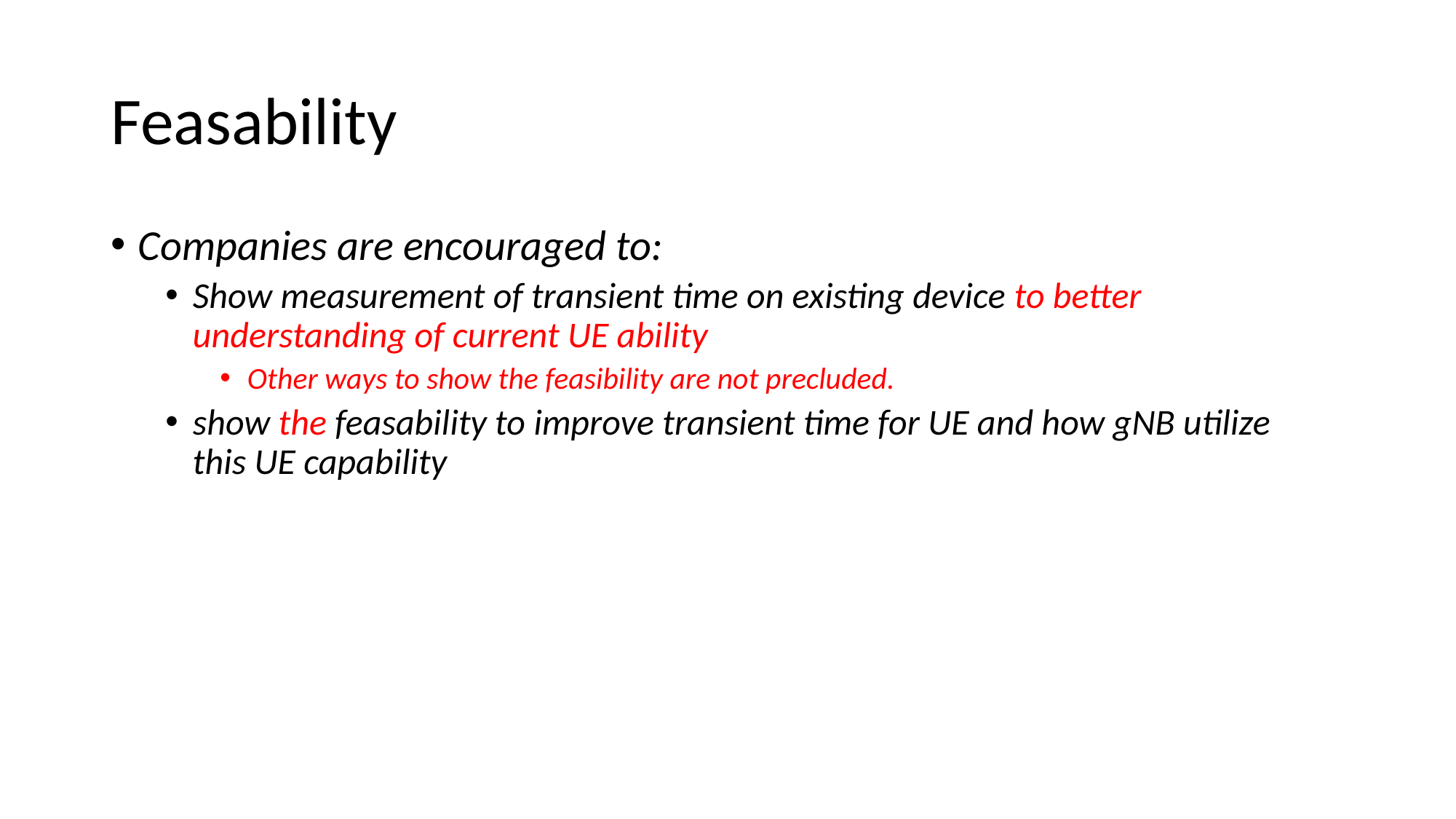

# Feasability
Companies are encouraged to:
Show measurement of transient time on existing device to better understanding of current UE ability
Other ways to show the feasibility are not precluded.
show the feasability to improve transient time for UE and how gNB utilize this UE capability